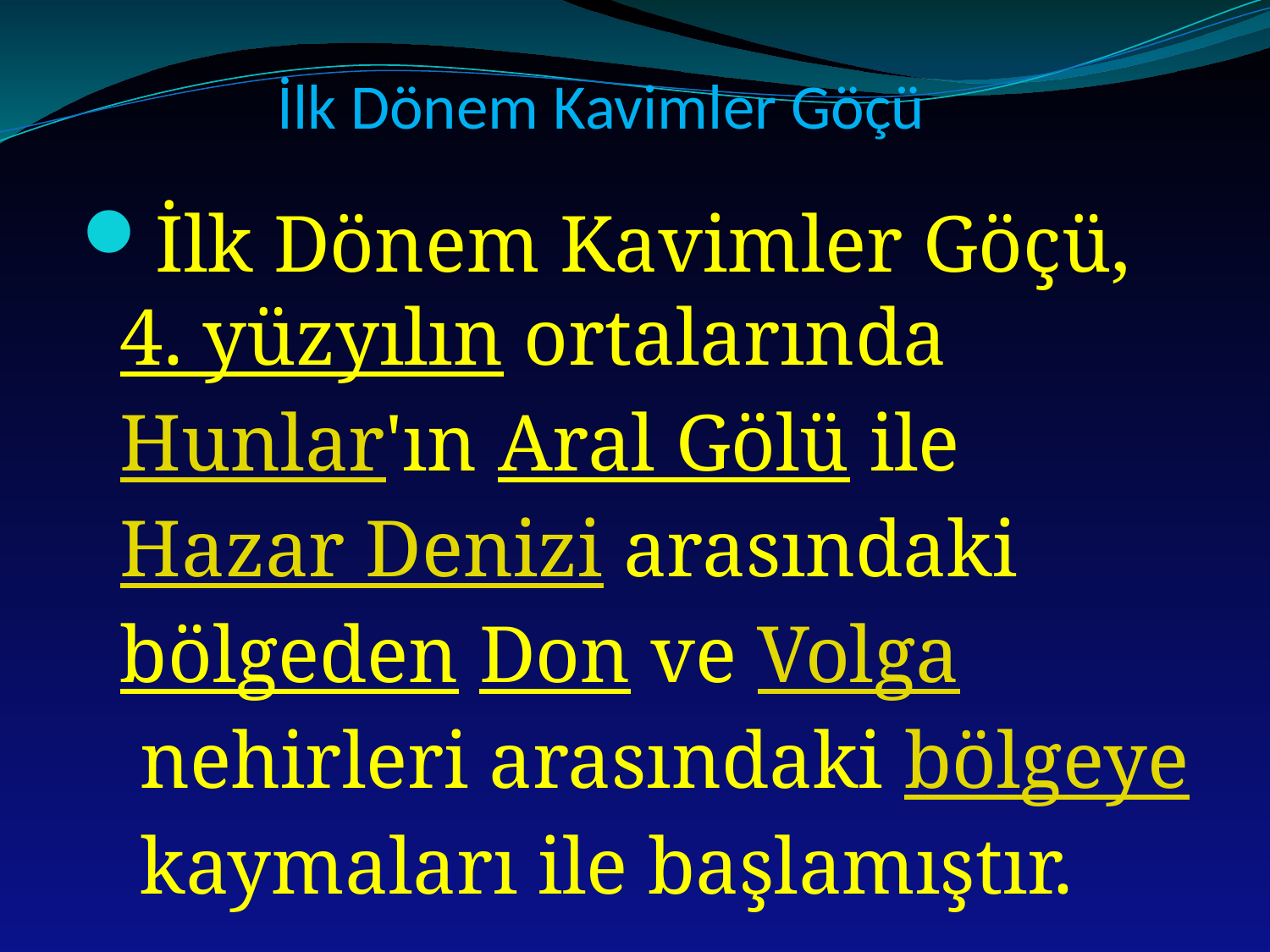

# İlk Dönem Kavimler Göçü
İlk Dönem Kavimler Göçü, 4. yüzyılın ortalarında Hunlar'ın Aral Gölü ile Hazar Denizi arasındaki bölgeden Don ve Volga nehirleri arasındaki bölgeye kaymaları ile başlamıştır.